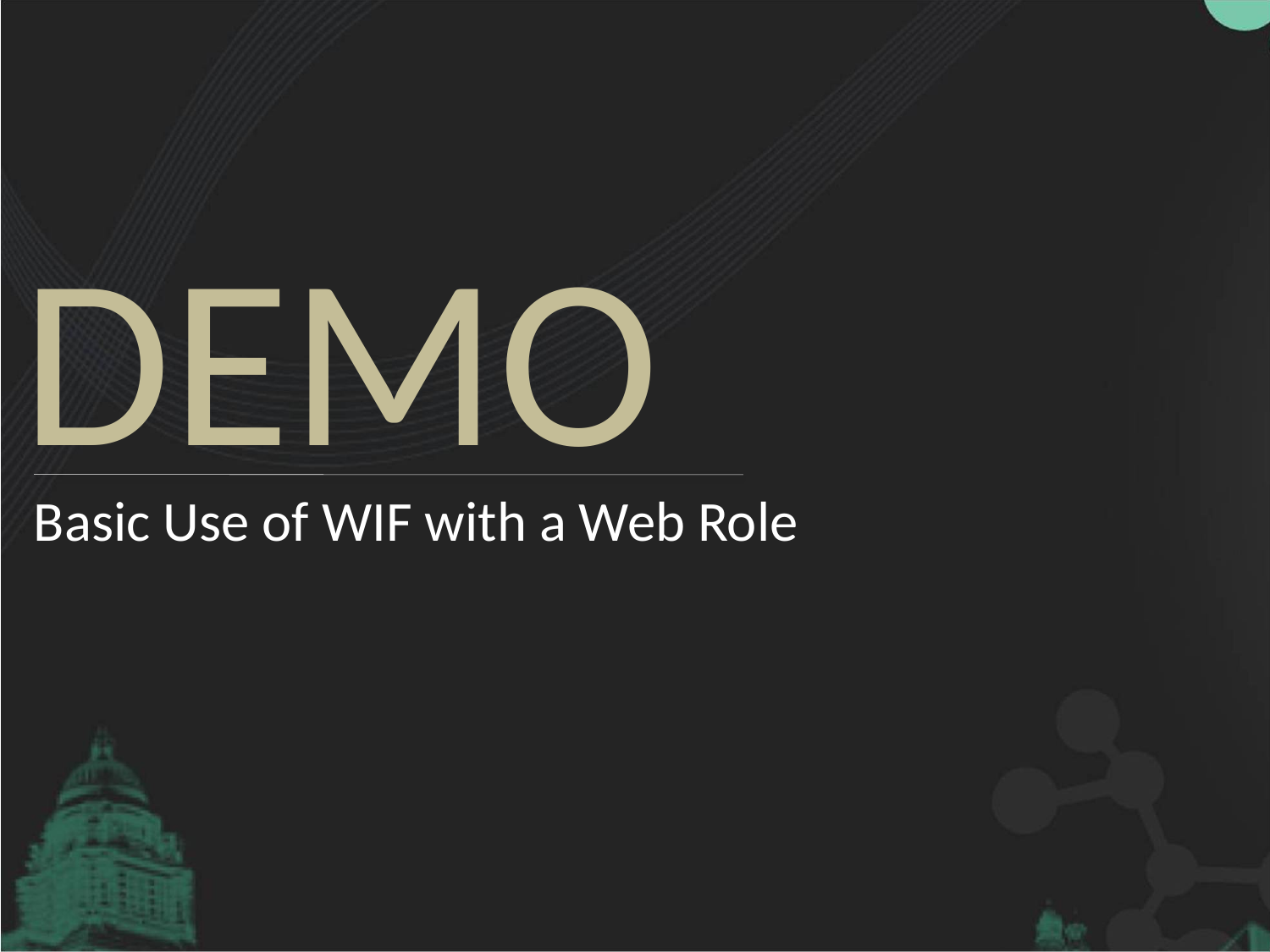

Basic Use of WIF with a Web Role